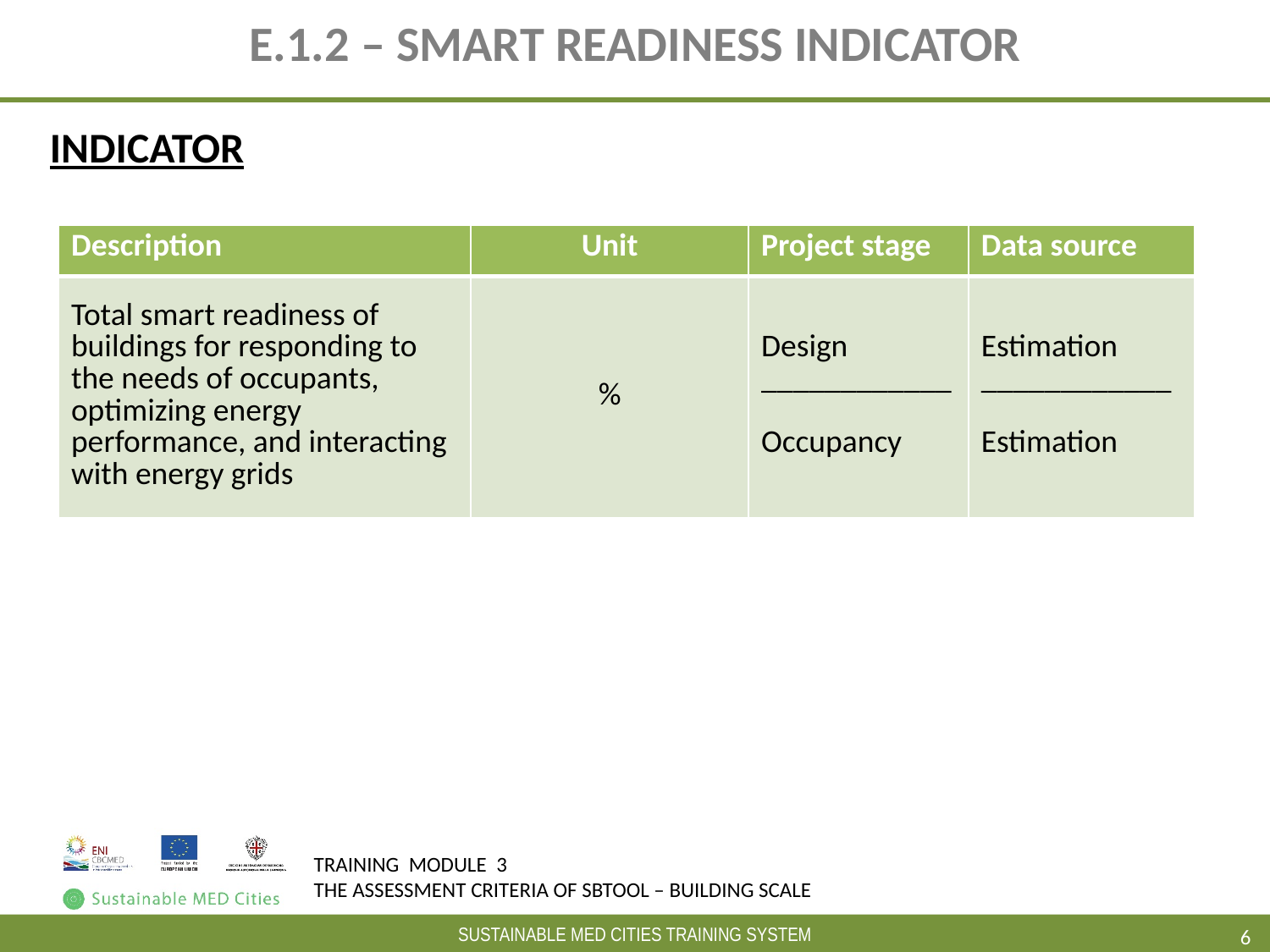

# E.1.2 – SMART READINESS INDICATOR
INDICATOR
| Description | Unit | Project stage | Data source |
| --- | --- | --- | --- |
| Total smart readiness of buildings for responding to the needs of occupants, optimizing energy performance, and interacting with energy grids | % | Design \_\_\_\_\_\_\_\_\_\_\_\_ Occupancy | Estimation \_\_\_\_\_\_\_\_\_\_\_\_ Estimation |
6